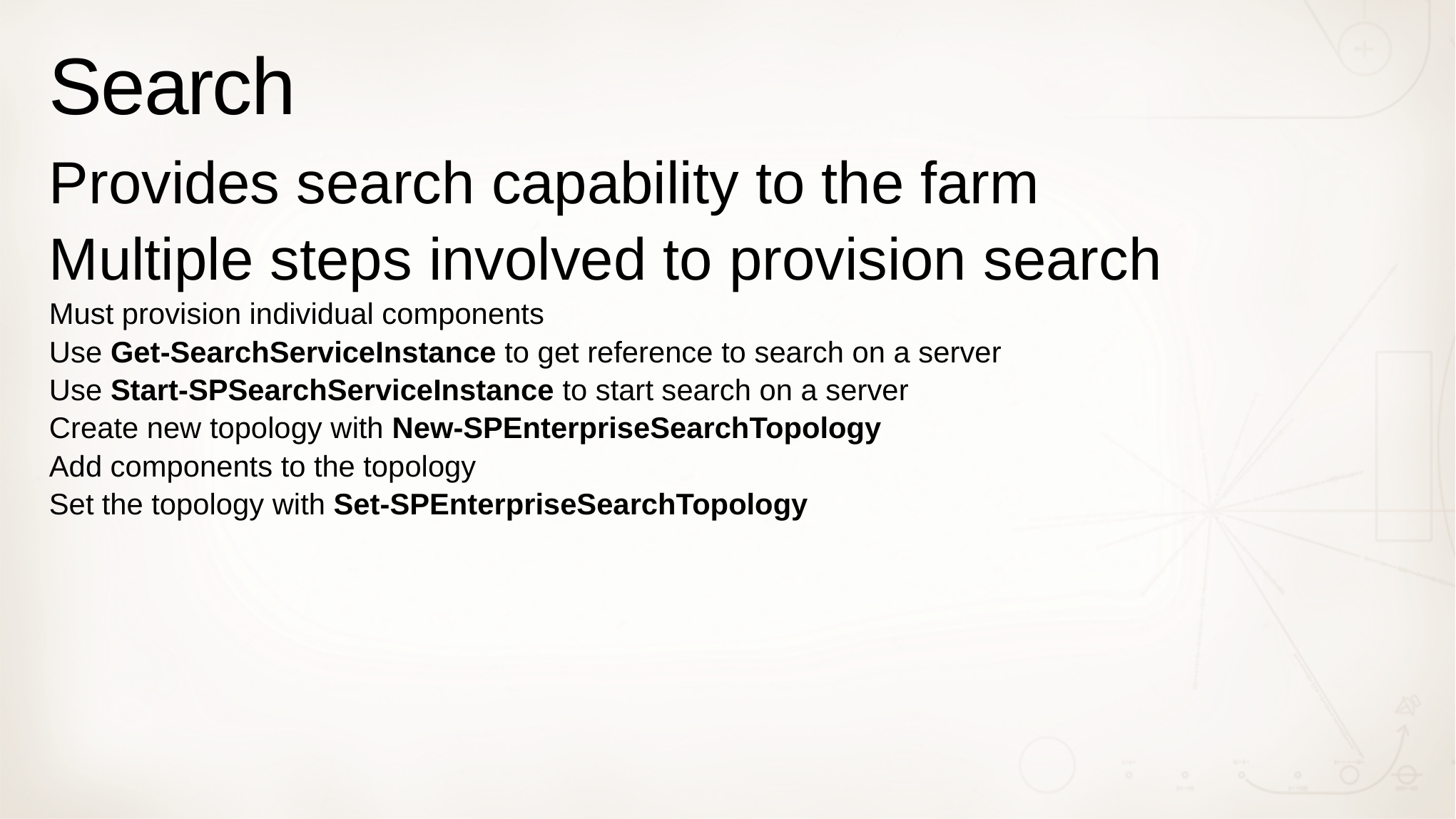

# Search
Provides search capability to the farm
Multiple steps involved to provision search
Must provision individual components
Use Get-SearchServiceInstance to get reference to search on a server
Use Start-SPSearchServiceInstance to start search on a server
Create new topology with New-SPEnterpriseSearchTopology
Add components to the topology
Set the topology with Set-SPEnterpriseSearchTopology